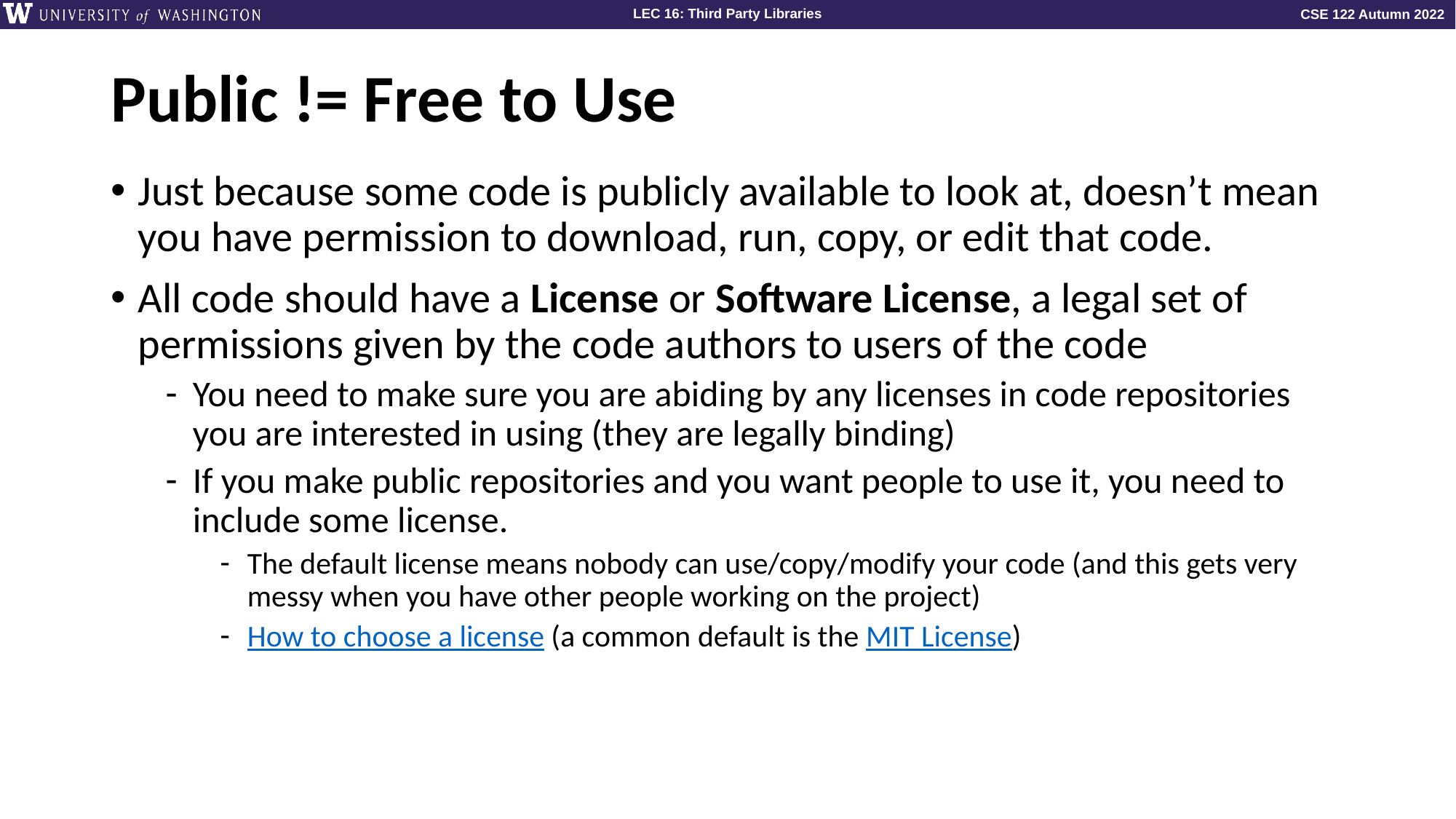

# Public != Free to Use
Just because some code is publicly available to look at, doesn’t mean you have permission to download, run, copy, or edit that code.
All code should have a License or Software License, a legal set of permissions given by the code authors to users of the code
You need to make sure you are abiding by any licenses in code repositories you are interested in using (they are legally binding)
If you make public repositories and you want people to use it, you need to include some license.
The default license means nobody can use/copy/modify your code (and this gets very messy when you have other people working on the project)
How to choose a license (a common default is the MIT License)